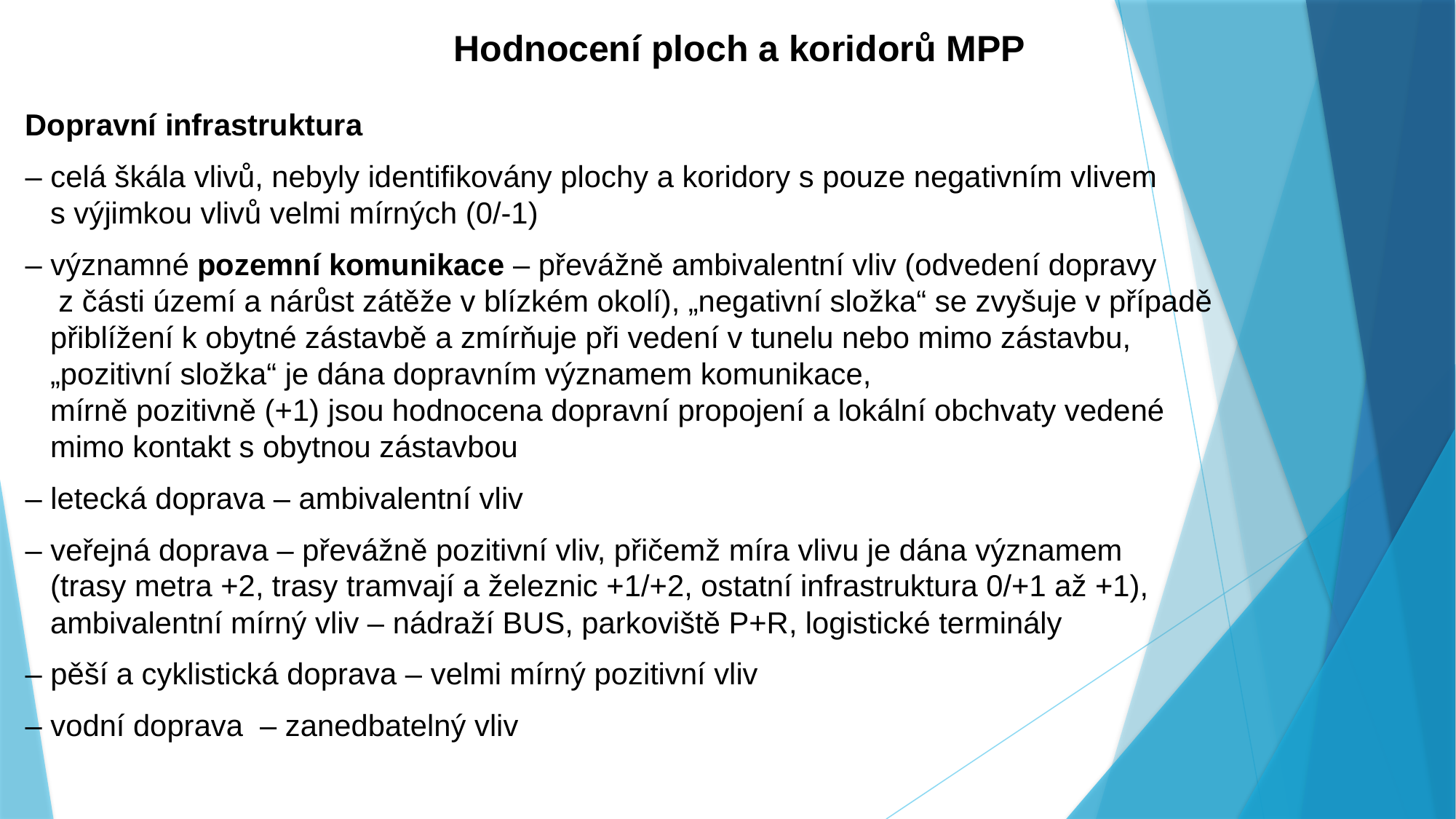

# Hodnocení ploch a koridorů MPP
Dopravní infrastruktura
– celá škála vlivů, nebyly identifikovány plochy a koridory s pouze negativním vlivem
   s výjimkou vlivů velmi mírných (0/-1)
– významné pozemní komunikace – převážně ambivalentní vliv (odvedení dopravy
    z části území a nárůst zátěže v blízkém okolí), „negativní složka“ se zvyšuje v případě
   přiblížení k obytné zástavbě a zmírňuje při vedení v tunelu nebo mimo zástavbu,
   „pozitivní složka“ je dána dopravním významem komunikace,
   mírně pozitivně (+1) jsou hodnocena dopravní propojení a lokální obchvaty vedené
   mimo kontakt s obytnou zástavbou
– letecká doprava – ambivalentní vliv
– veřejná doprava – převážně pozitivní vliv, přičemž míra vlivu je dána významem
   (trasy metra +2, trasy tramvají a železnic +1/+2, ostatní infrastruktura 0/+1 až +1),
   ambivalentní mírný vliv – nádraží BUS, parkoviště P+R, logistické terminály
– pěší a cyklistická doprava – velmi mírný pozitivní vliv
– vodní doprava  – zanedbatelný vliv